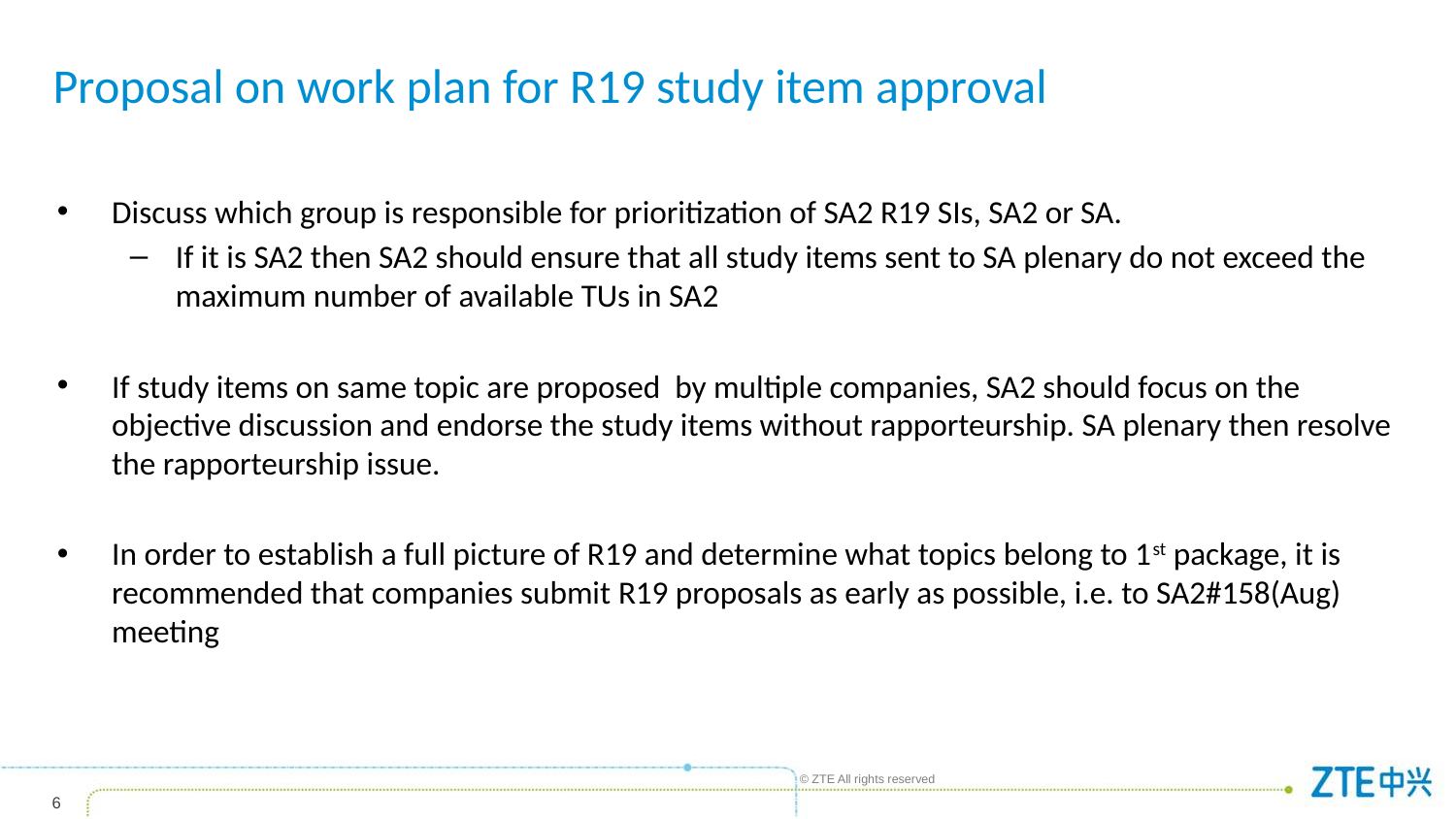

# Proposal on work plan for R19 study item approval
Discuss which group is responsible for prioritization of SA2 R19 SIs, SA2 or SA.
If it is SA2 then SA2 should ensure that all study items sent to SA plenary do not exceed the maximum number of available TUs in SA2

If study items on same topic are proposed  by multiple companies, SA2 should focus on the objective discussion and endorse the study items without rapporteurship. SA plenary then resolve the rapporteurship issue.

In order to establish a full picture of R19 and determine what topics belong to 1st package, it is recommended that companies submit R19 proposals as early as possible, i.e. to SA2#158(Aug) meeting